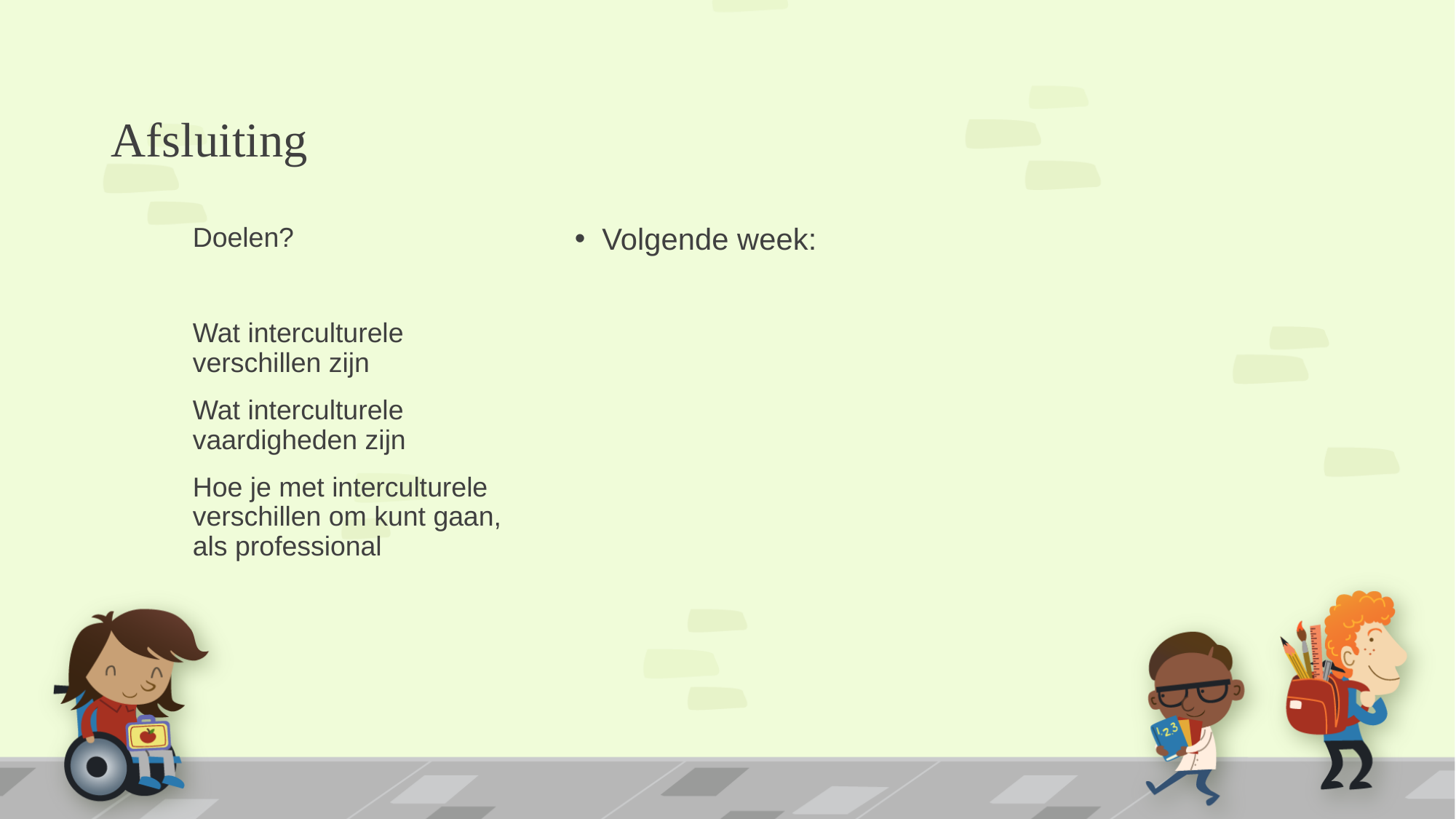

# Afsluiting
Doelen?

Wat interculturele verschillen zijn
Wat interculturele vaardigheden zijn
Hoe je met interculturele verschillen om kunt gaan, als professional

Volgende week: